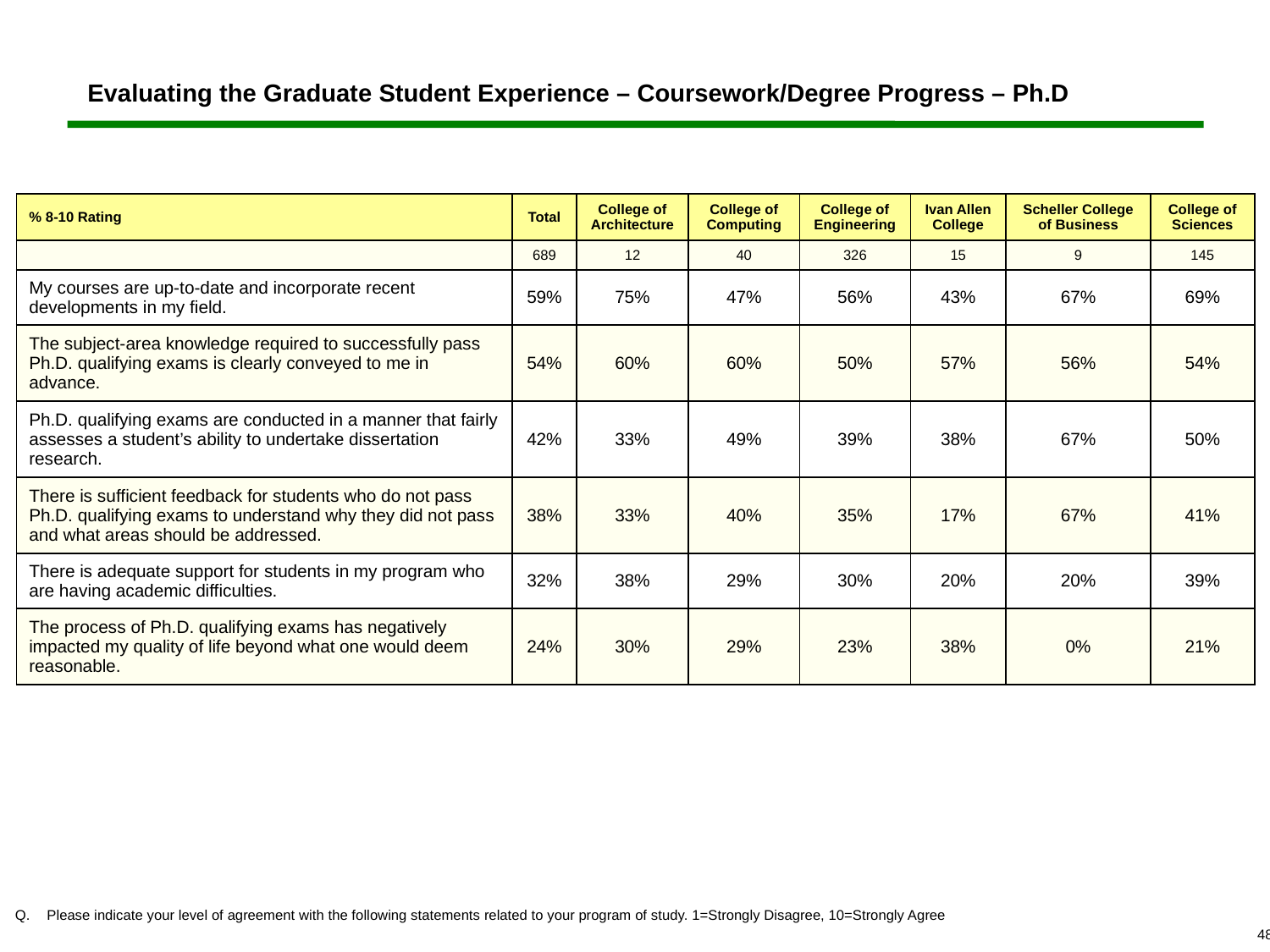

# Evaluating the Graduate Student Experience – Coursework/Degree Progress – Ph.D
| % 8-10 Rating | Total | College of Architecture | College of Computing | College of Engineering | Ivan Allen College | Scheller College of Business | College of Sciences |
| --- | --- | --- | --- | --- | --- | --- | --- |
|  | 689 | 12 | 40 | 326 | 15 | 9 | 145 |
| My courses are up-to-date and incorporate recent developments in my field. | 59% | 75% | 47% | 56% | 43% | 67% | 69% |
| The subject-area knowledge required to successfully pass Ph.D. qualifying exams is clearly conveyed to me in advance. | 54% | 60% | 60% | 50% | 57% | 56% | 54% |
| Ph.D. qualifying exams are conducted in a manner that fairly assesses a student’s ability to undertake dissertation research. | 42% | 33% | 49% | 39% | 38% | 67% | 50% |
| There is sufficient feedback for students who do not pass Ph.D. qualifying exams to understand why they did not pass and what areas should be addressed. | 38% | 33% | 40% | 35% | 17% | 67% | 41% |
| There is adequate support for students in my program who are having academic difficulties. | 32% | 38% | 29% | 30% | 20% | 20% | 39% |
| The process of Ph.D. qualifying exams has negatively impacted my quality of life beyond what one would deem reasonable. | 24% | 30% | 29% | 23% | 38% | 0% | 21% |
Q.	Please indicate your level of agreement with the following statements related to your program of study. 1=Strongly Disagree, 10=Strongly Agree